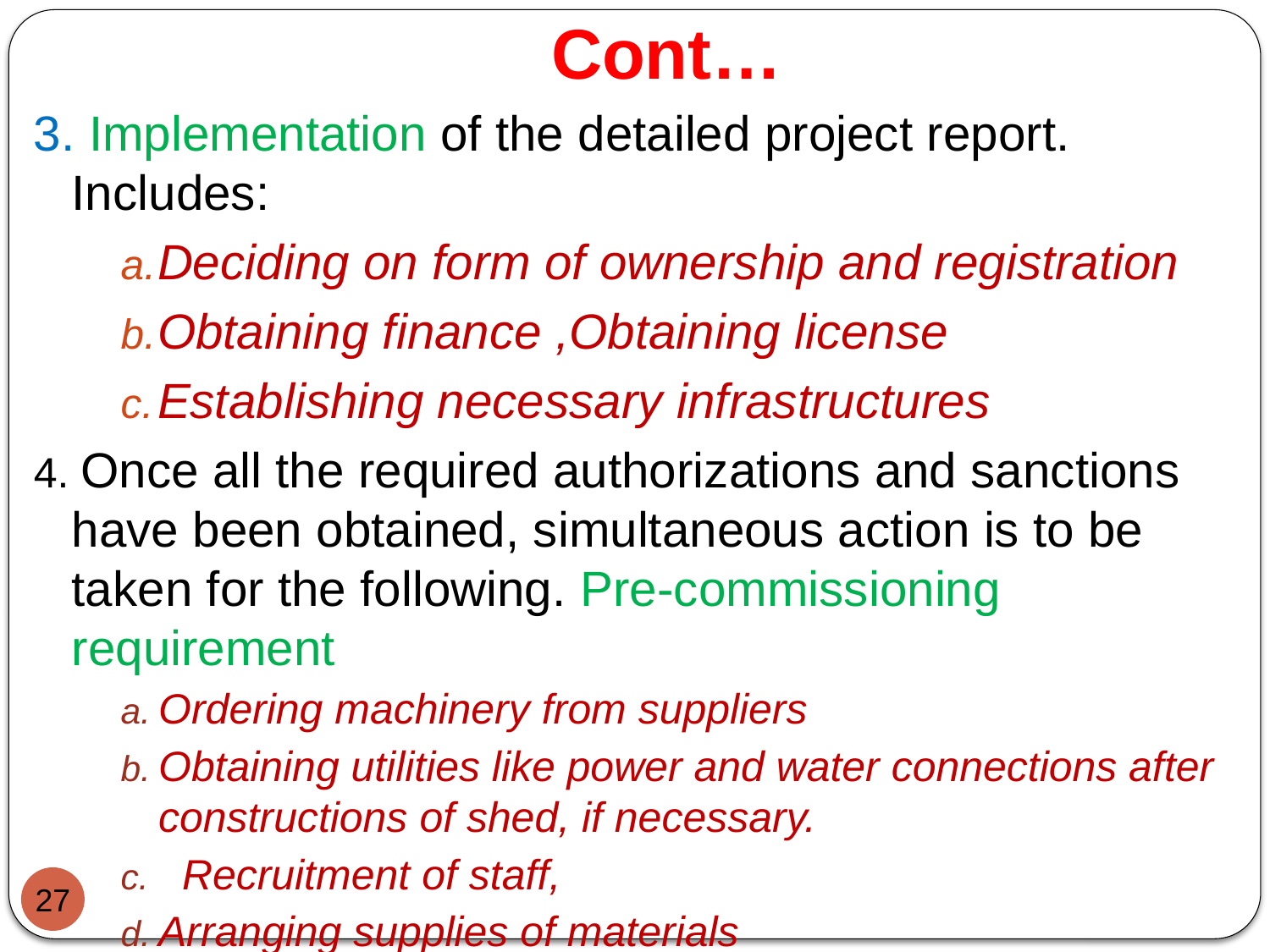

# Cont…
3. Implementation of the detailed project report. Includes:
Deciding on form of ownership and registration
Obtaining finance ,Obtaining license
Establishing necessary infrastructures
4. Once all the required authorizations and sanctions have been obtained, simultaneous action is to be taken for the following. Pre-commissioning requirement
Ordering machinery from suppliers
Obtaining utilities like power and water connections after constructions of shed, if necessary.
  Recruitment of staff,
Arranging supplies of materials
  Arranging for distribution of the products

27